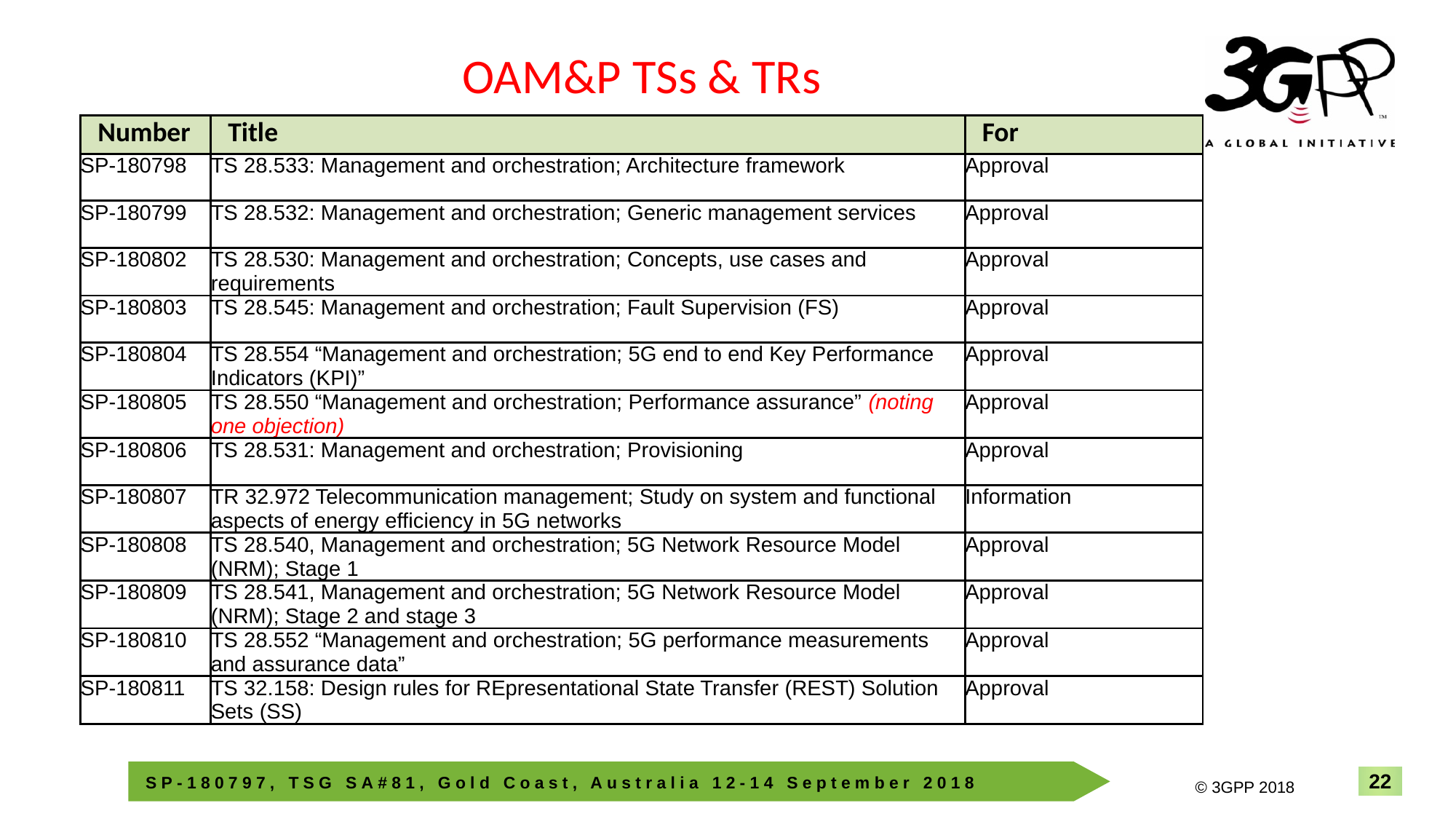

OAM&P TSs & TRs
| Number | Title | For |
| --- | --- | --- |
| SP-180798 | TS 28.533: Management and orchestration; Architecture framework | Approval |
| SP-180799 | TS 28.532: Management and orchestration; Generic management services | Approval |
| SP-180802 | TS 28.530: Management and orchestration; Concepts, use cases and requirements | Approval |
| SP-180803 | TS 28.545: Management and orchestration; Fault Supervision (FS) | Approval |
| SP-180804 | TS 28.554 “Management and orchestration; 5G end to end Key Performance Indicators (KPI)” | Approval |
| SP-180805 | TS 28.550 “Management and orchestration; Performance assurance” (noting one objection) | Approval |
| SP-180806 | TS 28.531: Management and orchestration; Provisioning | Approval |
| SP-180807 | TR 32.972 Telecommunication management; Study on system and functional aspects of energy efficiency in 5G networks | Information |
| SP-180808 | TS 28.540, Management and orchestration; 5G Network Resource Model (NRM); Stage 1 | Approval |
| SP-180809 | TS 28.541, Management and orchestration; 5G Network Resource Model (NRM); Stage 2 and stage 3 | Approval |
| SP-180810 | TS 28.552 “Management and orchestration; 5G performance measurements and assurance data” | Approval |
| SP-180811 | TS 32.158: Design rules for REpresentational State Transfer (REST) Solution Sets (SS) | Approval |